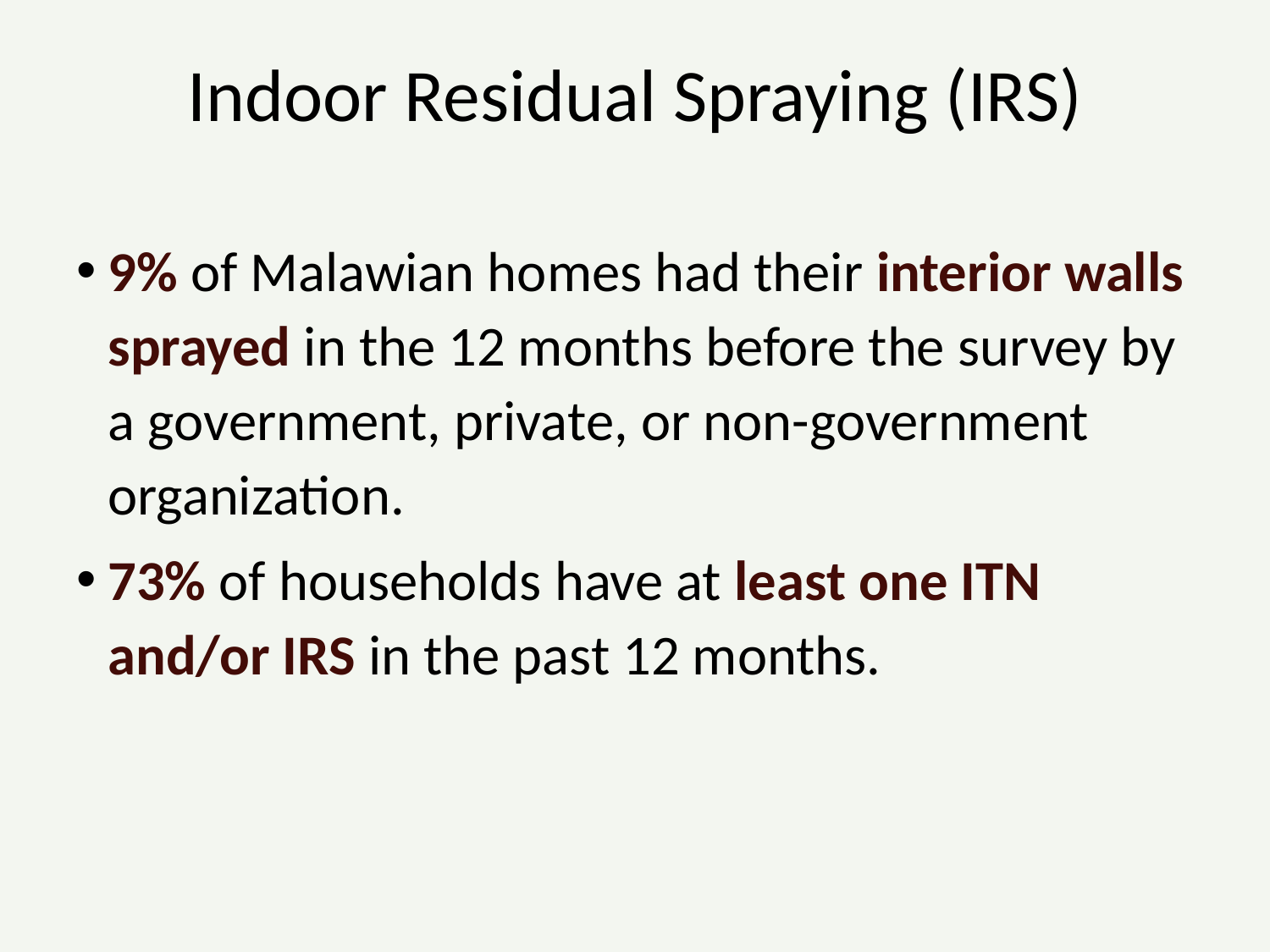

Indoor Residual Spraying (IRS)
9% of Malawian homes had their interior walls sprayed in the 12 months before the survey by a government, private, or non-government organization.
73% of households have at least one ITN and/or IRS in the past 12 months.